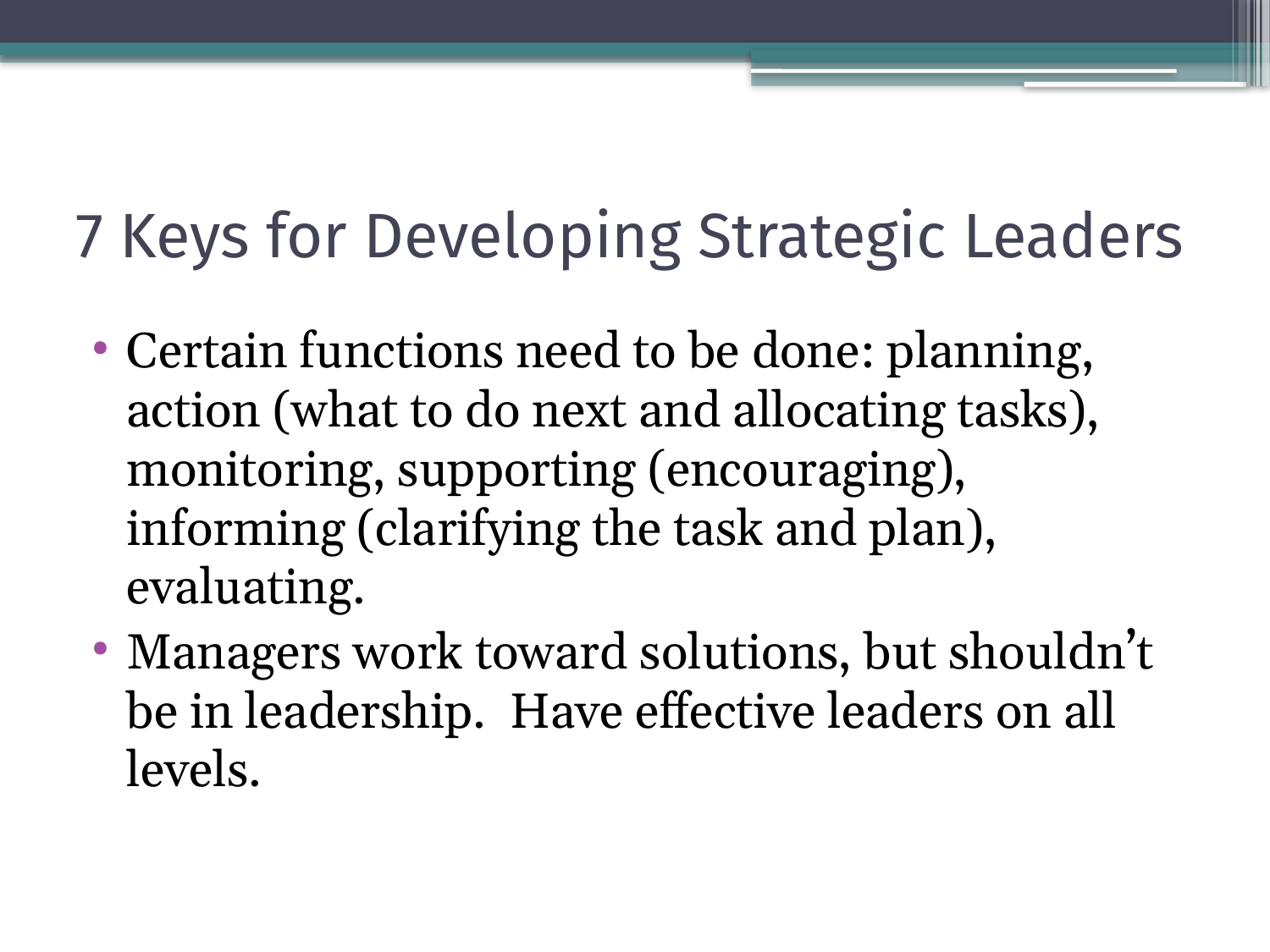

# 7 Keys for Developing Strategic Leaders
Certain functions need to be done: planning, action (what to do next and allocating tasks), monitoring, supporting (encouraging), informing (clarifying the task and plan), evaluating.
Managers work toward solutions, but shouldn’t be in leadership.  Have effective leaders on all levels.